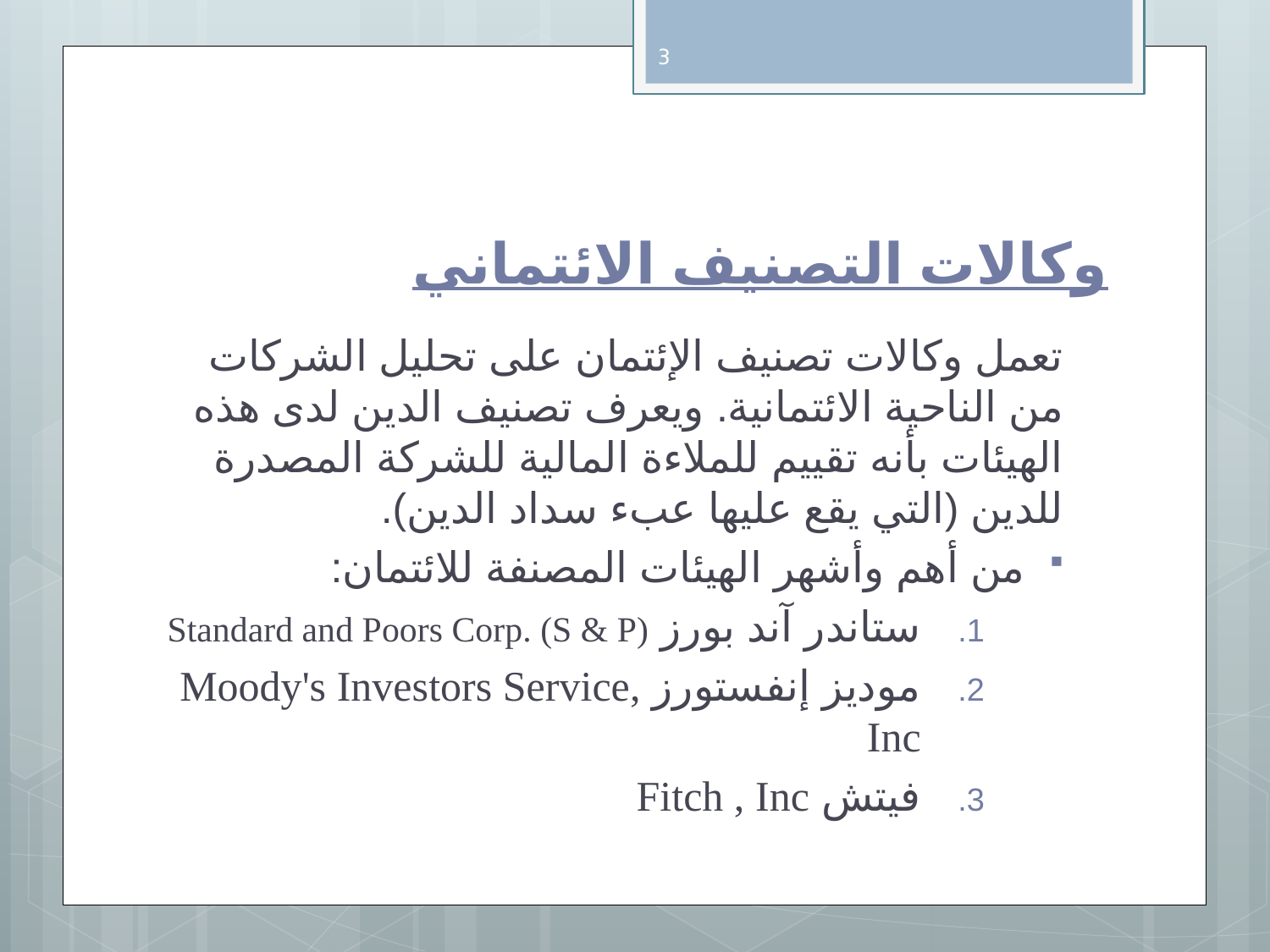

3
# وكالات التصنيف الائتماني
تعمل وكالات تصنيف الإئتمان على تحليل الشركات من الناحية الائتمانية. ويعرف تصنيف الدين لدى هذه الهيئات بأنه تقييم للملاءة المالية للشركة المصدرة للدين (التي يقع عليها عبء سداد الدين).
من أهم وأشهر الهيئات المصنفة للائتمان:
ستاندر آند بورز Standard and Poors Corp. (S & P)
موديز إنفستورز Moody's Investors Service, Inc
فيتش Fitch , Inc